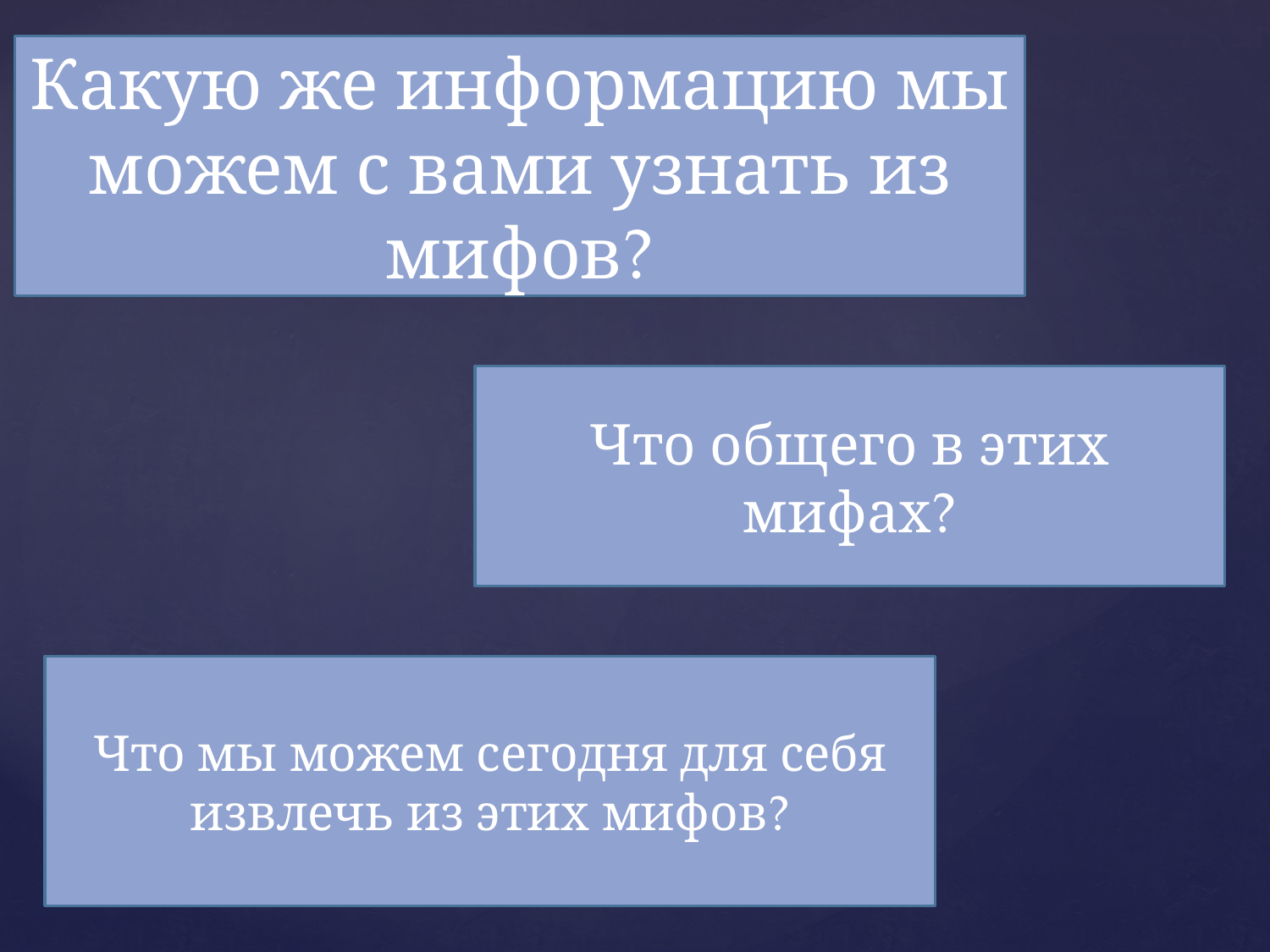

Какую же информацию мы можем с вами узнать из мифов?
Что общего в этих мифах?
#
Что мы можем сегодня для себя извлечь из этих мифов?